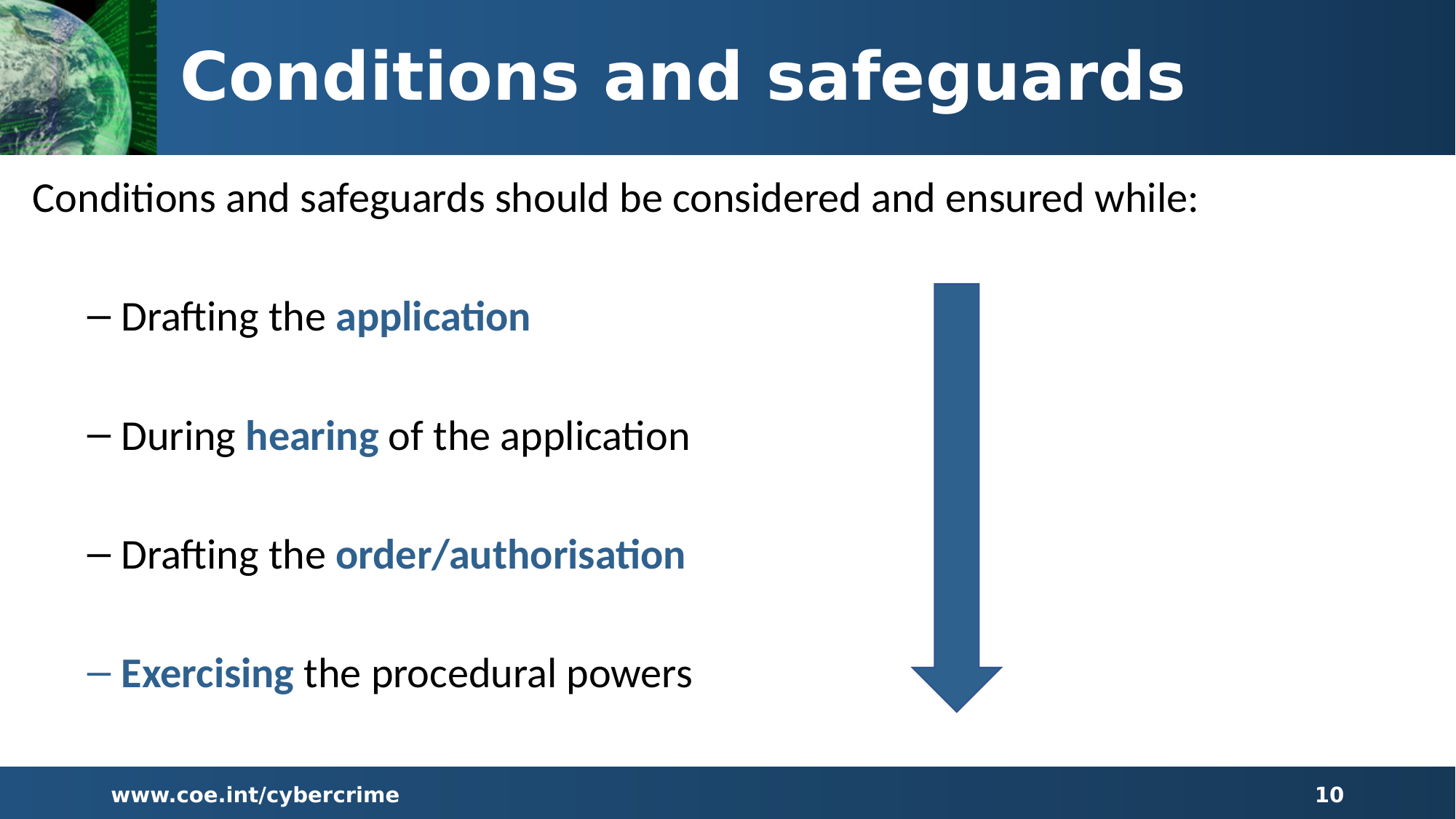

Conditions and safeguards
Conditions and safeguards should be considered and ensured while:

Drafting the application

During hearing of the application

Drafting the order/authorisation

Exercising the procedural powers

www.coe.int/cybercrime
10